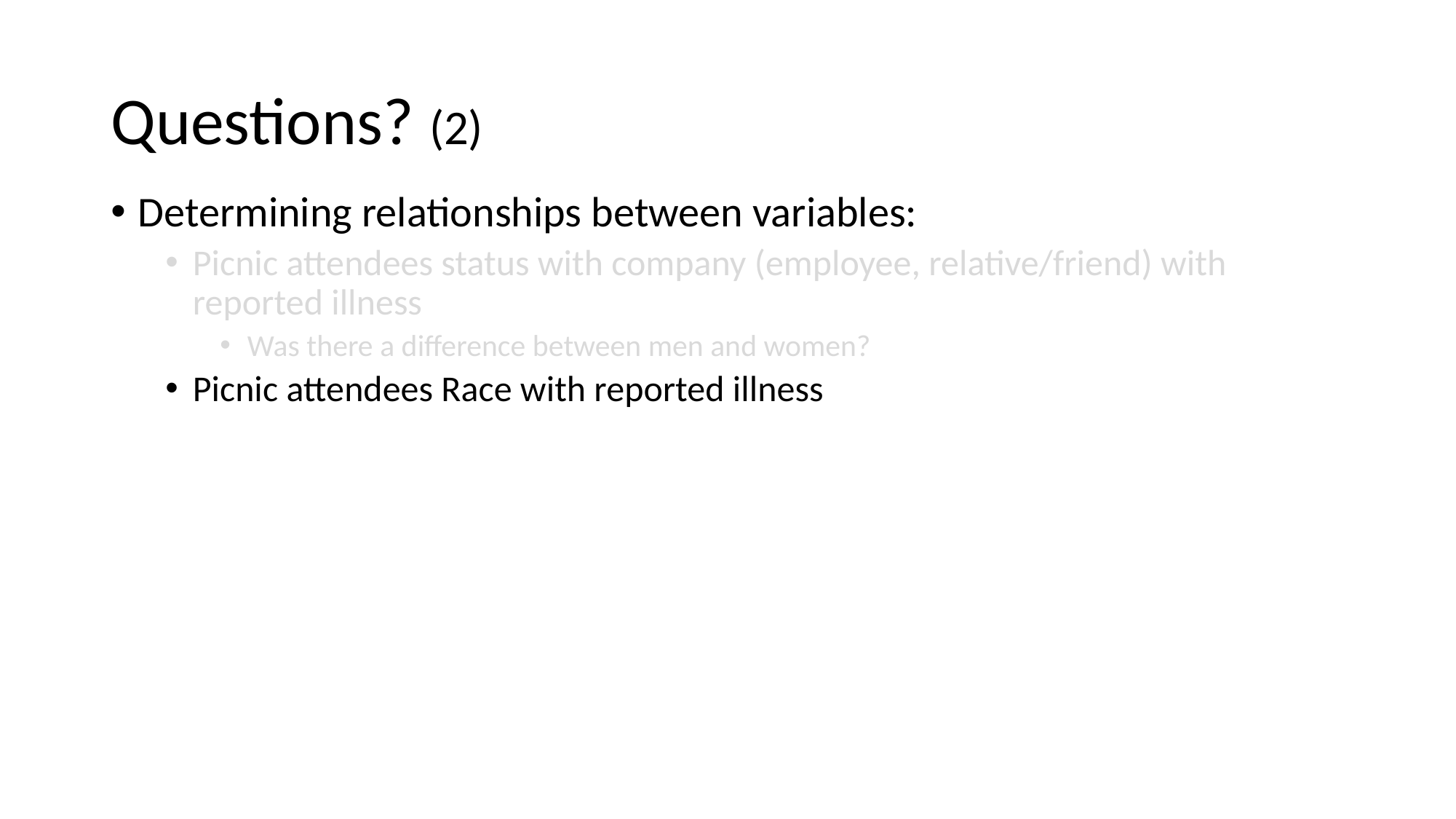

# Questions? (2)
Determining relationships between variables:
Picnic attendees status with company (employee, relative/friend) with reported illness
Was there a difference between men and women?
Picnic attendees Race with reported illness